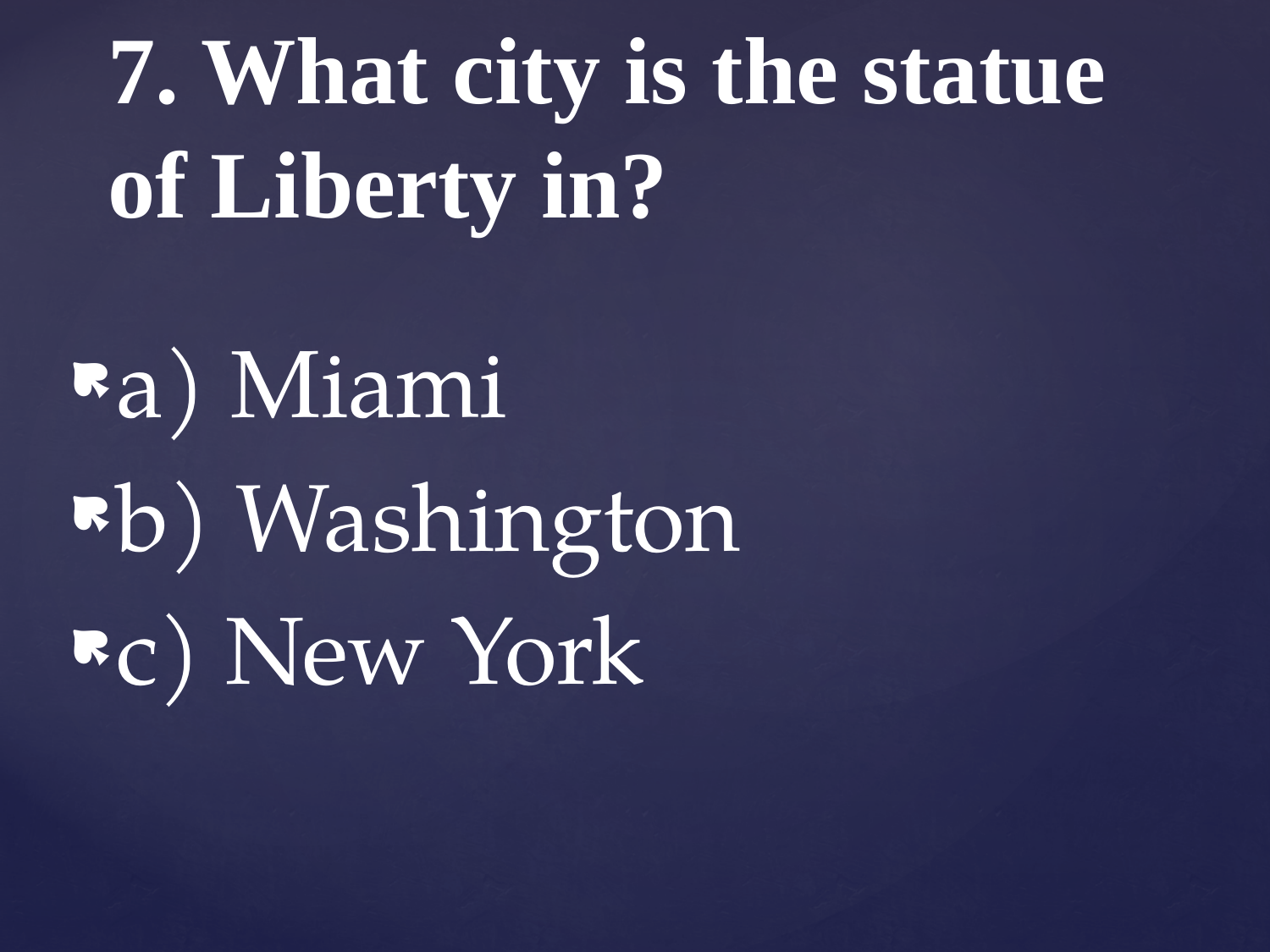

# 7. What city is the statue of Liberty in?
a) Miami
b) Washington
c) New York